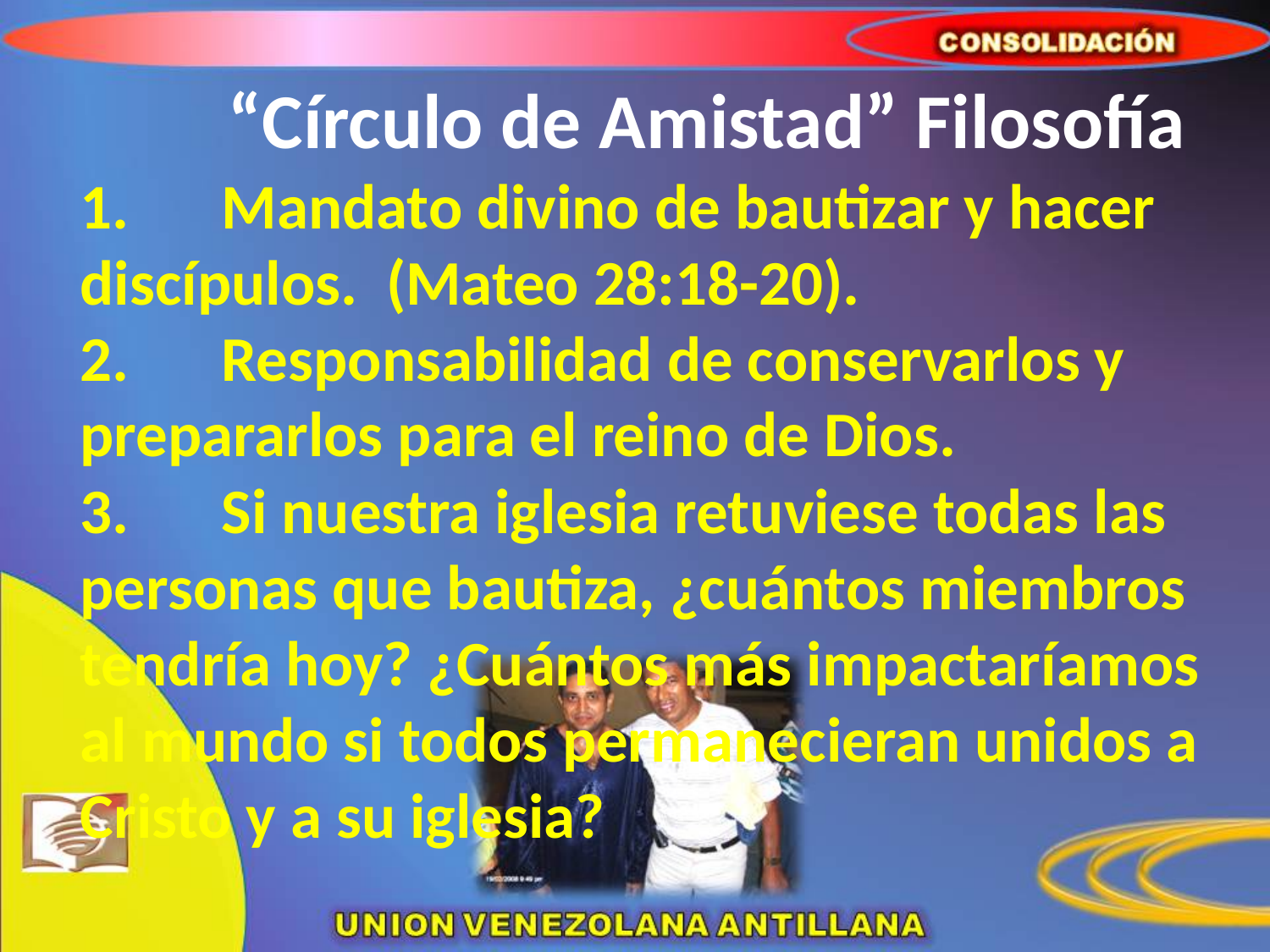

# “Círculo de Amistad” Filosofía
	1.	 Mandato divino de bautizar y hacer discípulos.  (Mateo 28:18-20).
2.	 Responsabilidad de conservarlos y prepararlos para el reino de Dios.
3.	 Si nuestra iglesia retuviese todas las personas que bautiza, ¿cuántos miembros tendría hoy? ¿Cuántos más impactaríamos al mundo si todos permanecieran unidos a Cristo y a su iglesia?